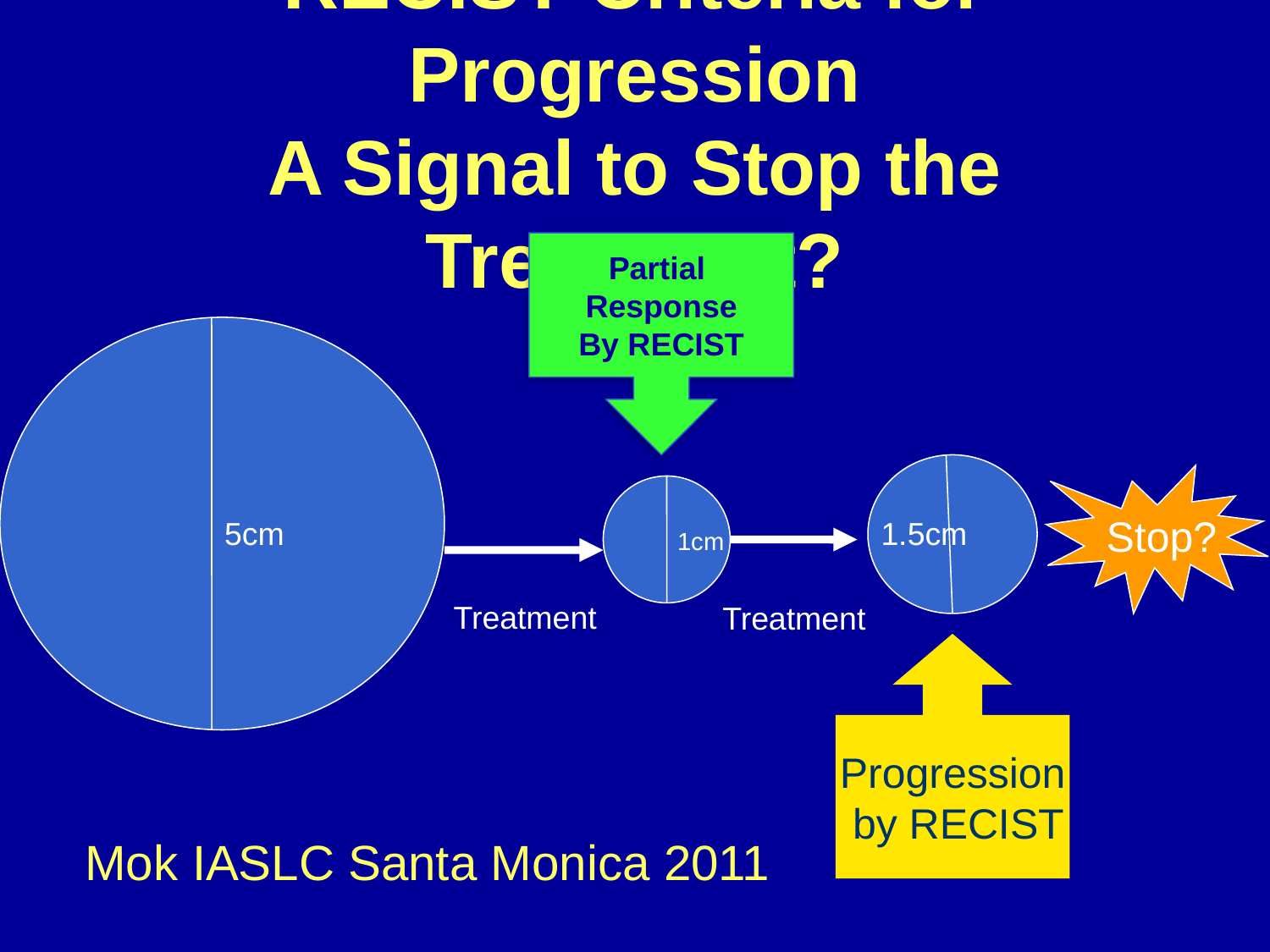

RECIST Criteria for Progression
A Signal to Stop the Treatment?
Partial
Response
By RECIST

Stop?

5cm
1.5cm
1cm

Treatment
Treatment
Progression
 by RECIST
Mok IASLC Santa Monica 2011